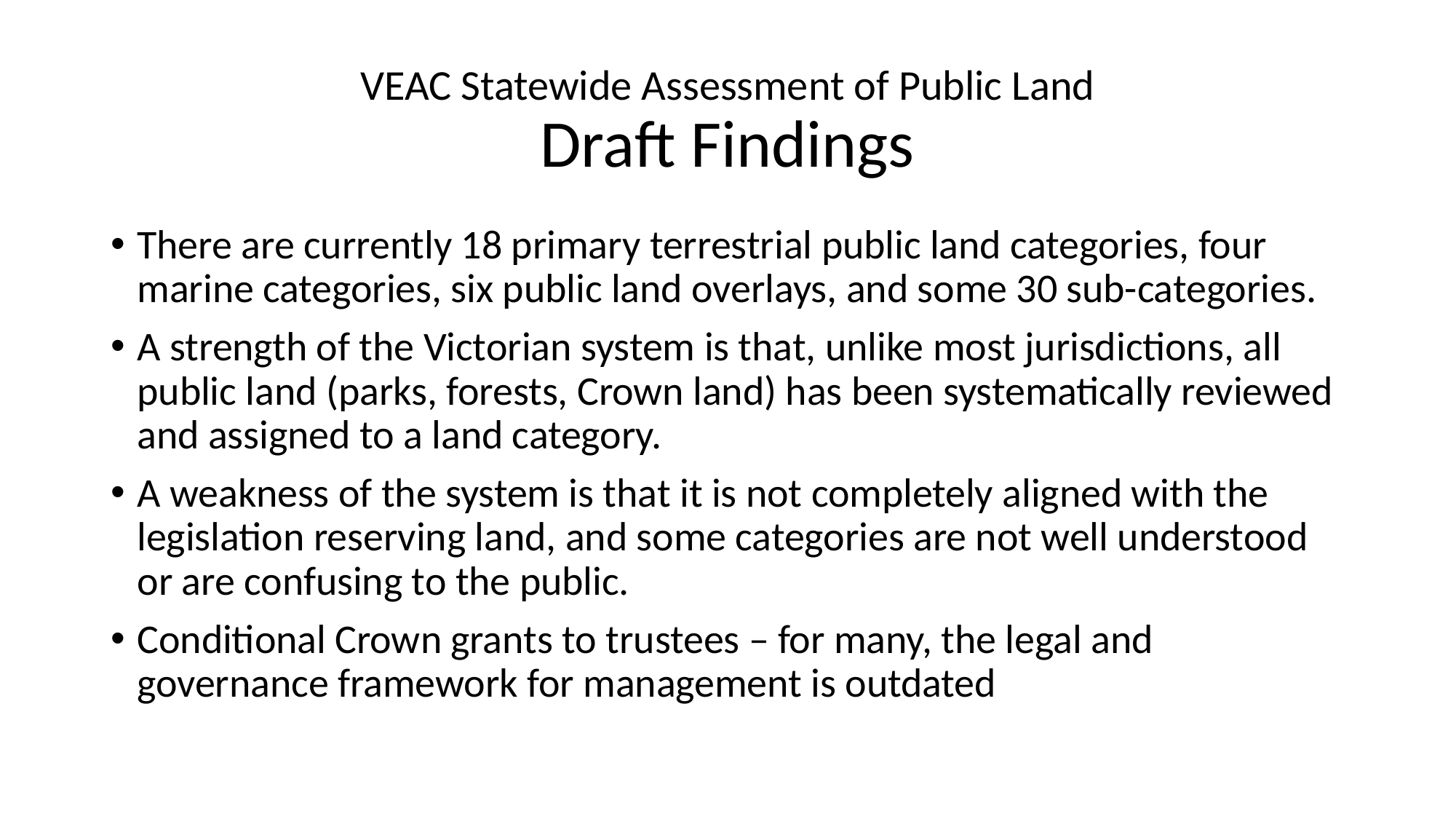

# VEAC Statewide Assessment of Public Land Draft Findings
There are currently 18 primary terrestrial public land categories, four marine categories, six public land overlays, and some 30 sub-categories.
A strength of the Victorian system is that, unlike most jurisdictions, all public land (parks, forests, Crown land) has been systematically reviewed and assigned to a land category.
A weakness of the system is that it is not completely aligned with the legislation reserving land, and some categories are not well understood or are confusing to the public.
Conditional Crown grants to trustees – for many, the legal and governance framework for management is outdated